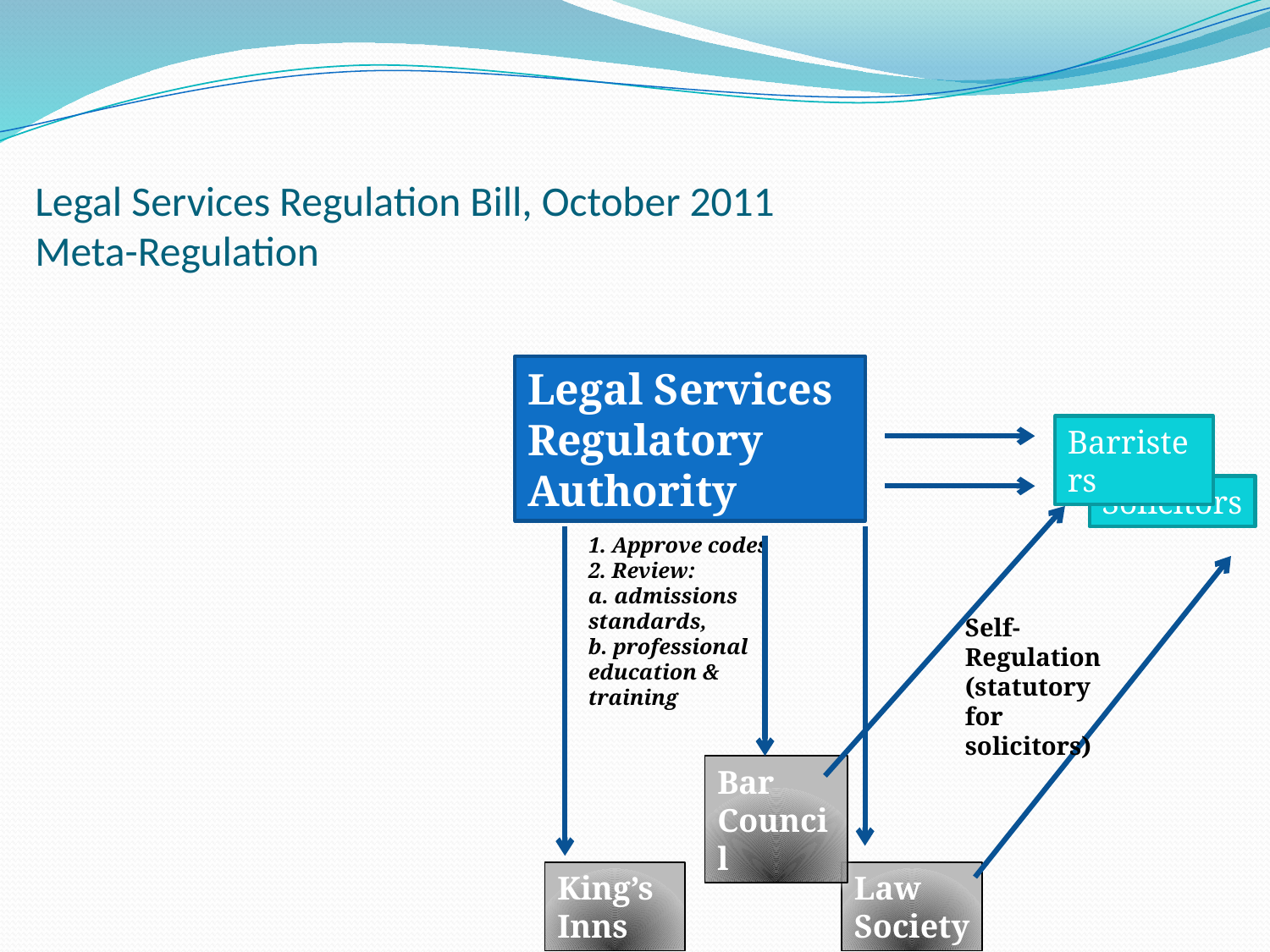

# Legal Services Regulation Bill, October 2011 Meta-Regulation
Legal Services Regulatory Authority
Barristers
Solicitors
1. Approve codes
2. Review:
a. admissions
standards,
b. professional
education &
training

Self-
Regulation
(statutory
for
solicitors)

Bar
Council
King’s
Inns
Law
Society